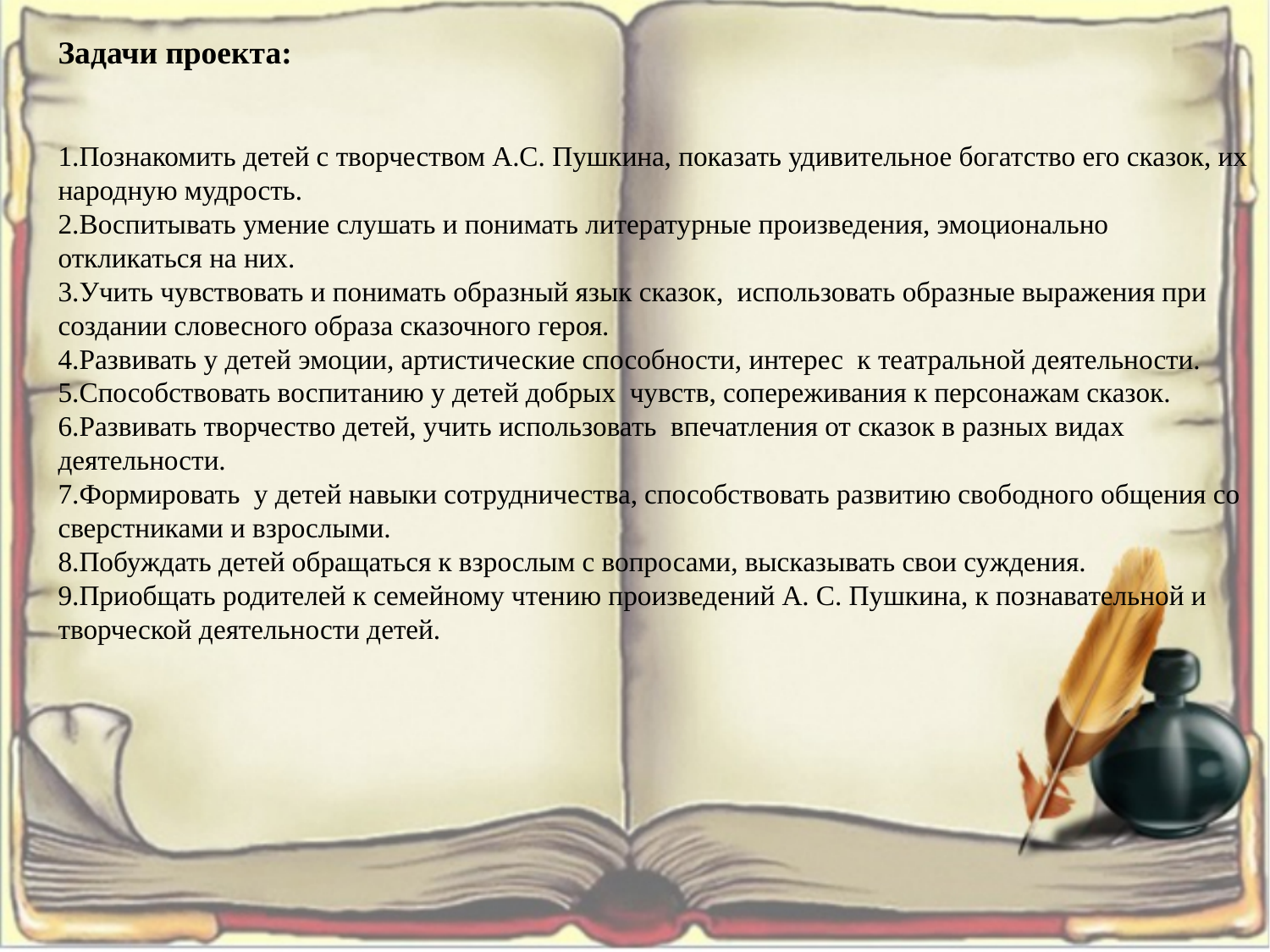

Задачи проекта:

1.Познакомить детей с творчеством А.С. Пушкина, показать удивительное богатство его сказок, их народную мудрость.
2.Воспитывать умение слушать и понимать литературные произведения, эмоционально откликаться на них.
3.Учить чувствовать и понимать образный язык сказок,  использовать образные выражения при создании словесного образа сказочного героя.
4.Развивать у детей эмоции, артистические способности, интерес  к театральной деятельности.
5.Способствовать воспитанию у детей добрых  чувств, сопереживания к персонажам сказок.
6.Развивать творчество детей, учить использовать  впечатления от сказок в разных видах деятельности.
7.Формировать  у детей навыки сотрудничества, способствовать развитию свободного общения со сверстниками и взрослыми.
8.Побуждать детей обращаться к взрослым с вопросами, высказывать свои суждения.
9.Приобщать родителей к семейному чтению произведений А. С. Пушкина, к познавательной и творческой деятельности детей.